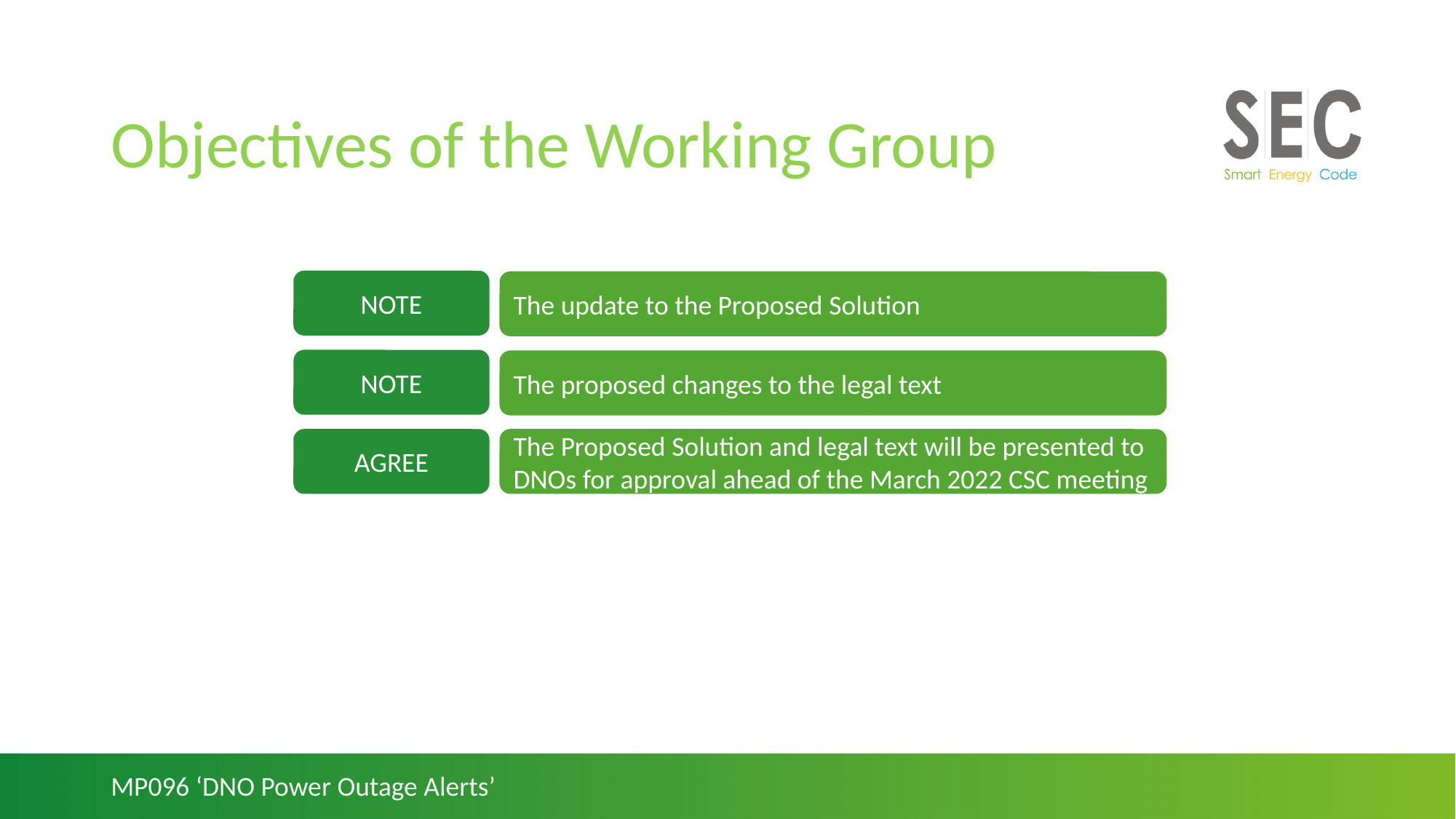

# Objectives of the Working Group
NOTE
The update to the Proposed Solution
NOTE
The proposed changes to the legal text
AGREE
The Proposed Solution and legal text will be presented to DNOs for approval ahead of the March 2022 CSC meeting
MP096 ‘DNO Power Outage Alerts’